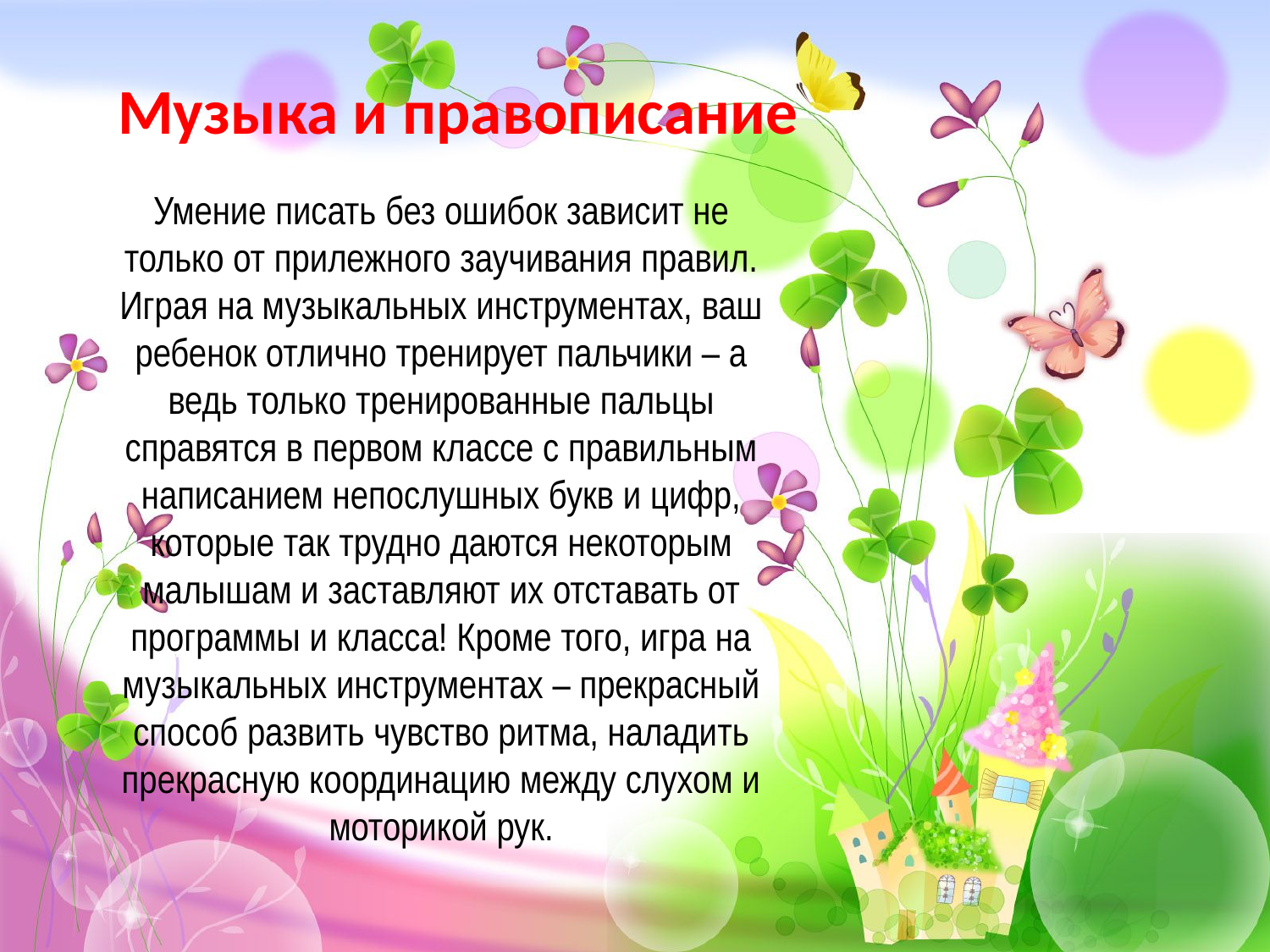

# Музыка и правописание
Умение писать без ошибок зависит не только от прилежного заучивания правил. Играя на музыкальных инструментах, ваш ребенок отлично тренирует пальчики – а ведь только тренированные пальцы справятся в первом классе с правильным написанием непослушных букв и цифр, которые так трудно даются некоторым малышам и заставляют их отставать от программы и класса! Кроме того, игра на музыкальных инструментах – прекрасный способ развить чувство ритма, наладить прекрасную координацию между слухом и моторикой рук.